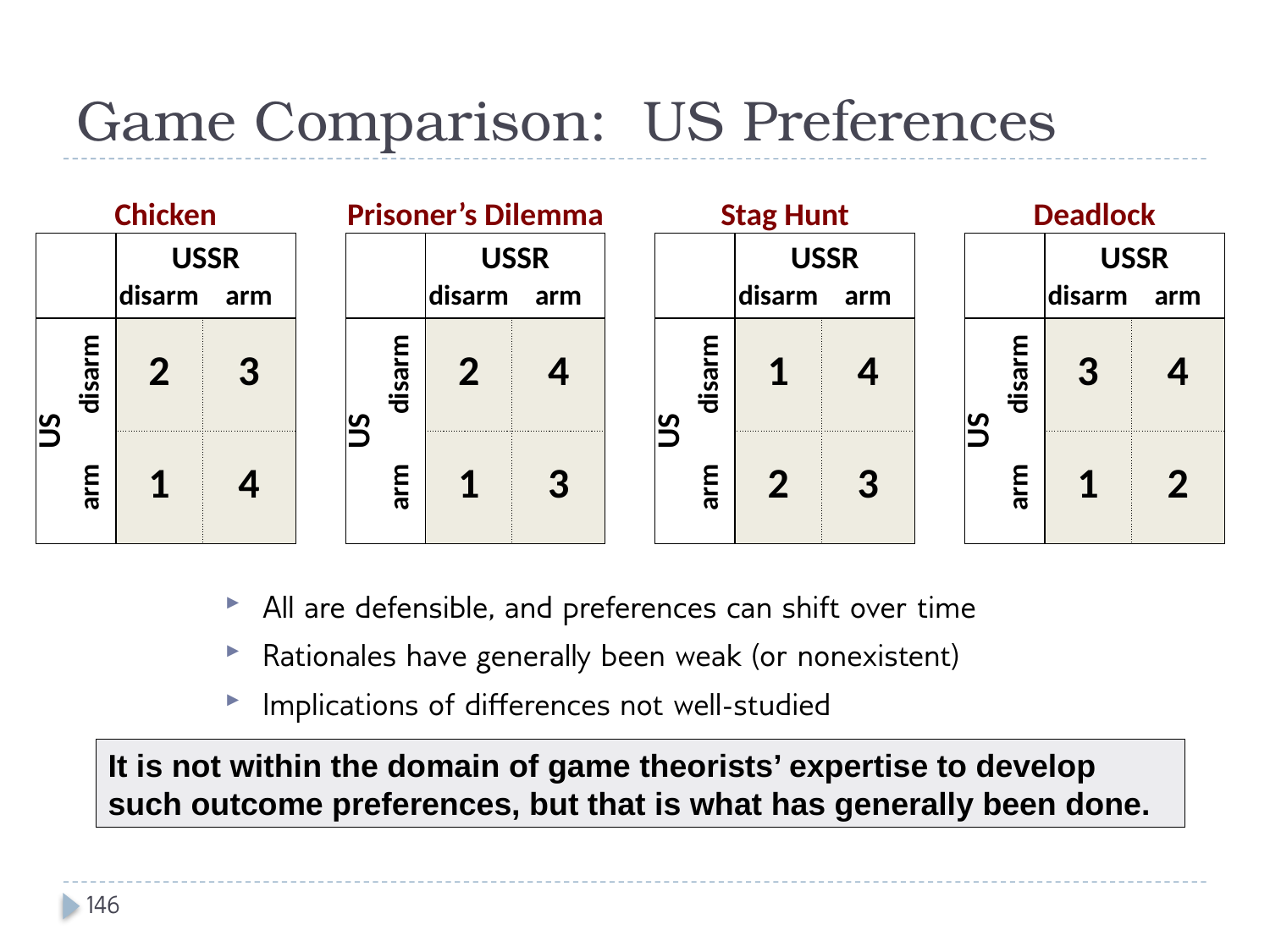

# Game Comparison:  US Preferences
| Chicken |  |  |  |
| --- | --- | --- | --- |
|  |  | USSR |  |
|  |  | disarm | arm |
| US | disarm | 2 | 3 |
|  | arm | 1 | 4 |
| Prisoner’s Dilemma |  |  |  |
| --- | --- | --- | --- |
|  |  | USSR |  |
|  |  | disarm | arm |
| US | disarm | 2 | 4 |
|  | arm | 1 | 3 |
| Stag Hunt |  |  |  |
| --- | --- | --- | --- |
|  |  | USSR |  |
|  |  | disarm | arm |
| US | disarm | 1 | 4 |
|  | arm | 2 | 3 |
| Deadlock |  |  |  |
| --- | --- | --- | --- |
|  |  | USSR |  |
|  |  | disarm | arm |
| US | disarm | 3 | 4 |
|  | arm | 1 | 2 |
All are defensible, and preferences can shift over time
Rationales have generally been weak (or nonexistent)
Implications of differences not well-studied
It is not within the domain of game theorists’ expertise to develop such outcome preferences, but that is what has generally been done.
146